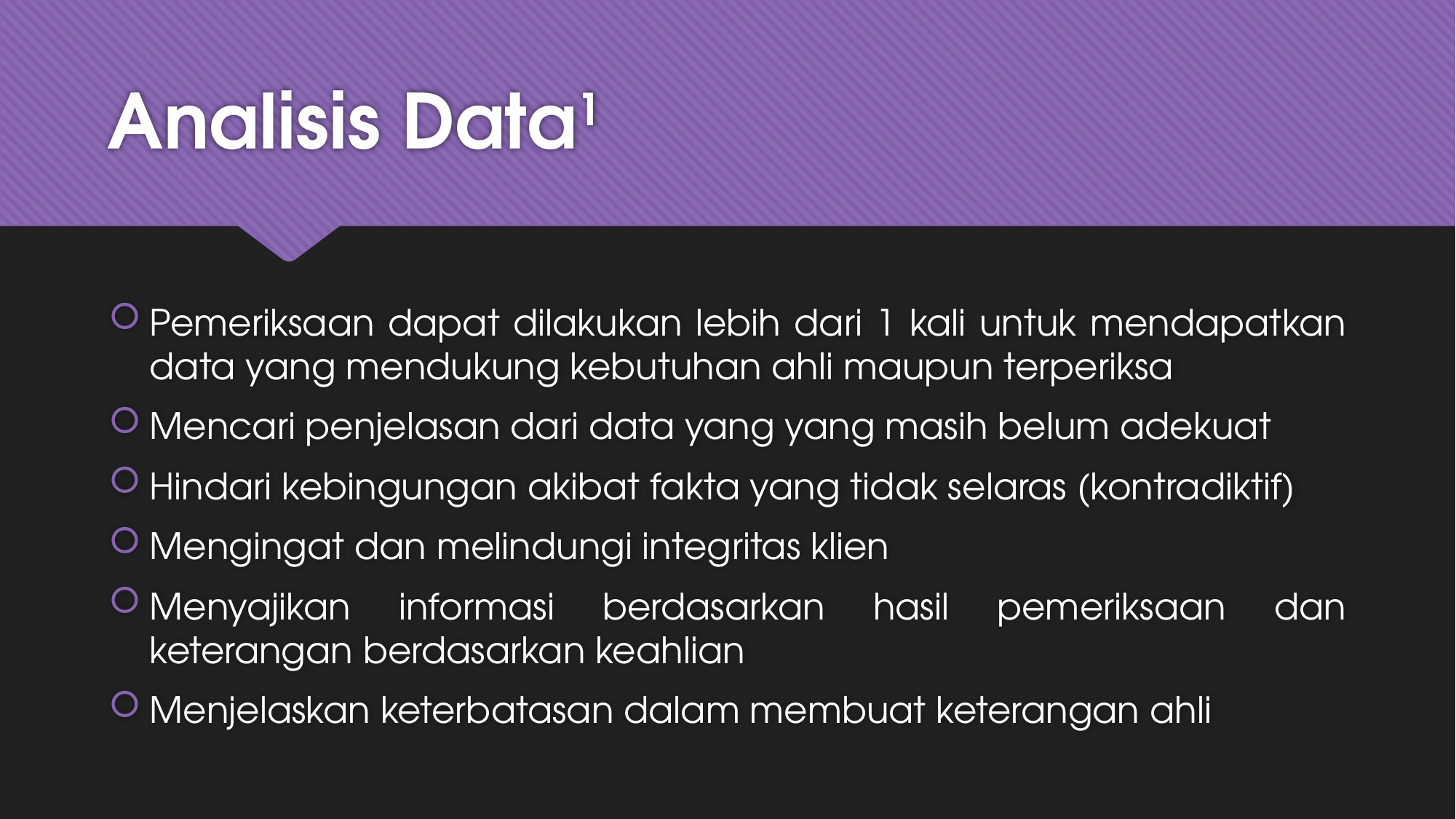

# Analisis Data1
Pemeriksaan dapat dilakukan lebih dari 1 kali untuk mendapatkan data yang mendukung kebutuhan ahli maupun terperiksa
Mencari penjelasan dari data yang yang masih belum adekuat
Hindari kebingungan akibat fakta yang tidak selaras (kontradiktif)
Mengingat dan melindungi integritas klien
Menyajikan informasi berdasarkan hasil pemeriksaan dan keterangan berdasarkan keahlian
Menjelaskan keterbatasan dalam membuat keterangan ahli